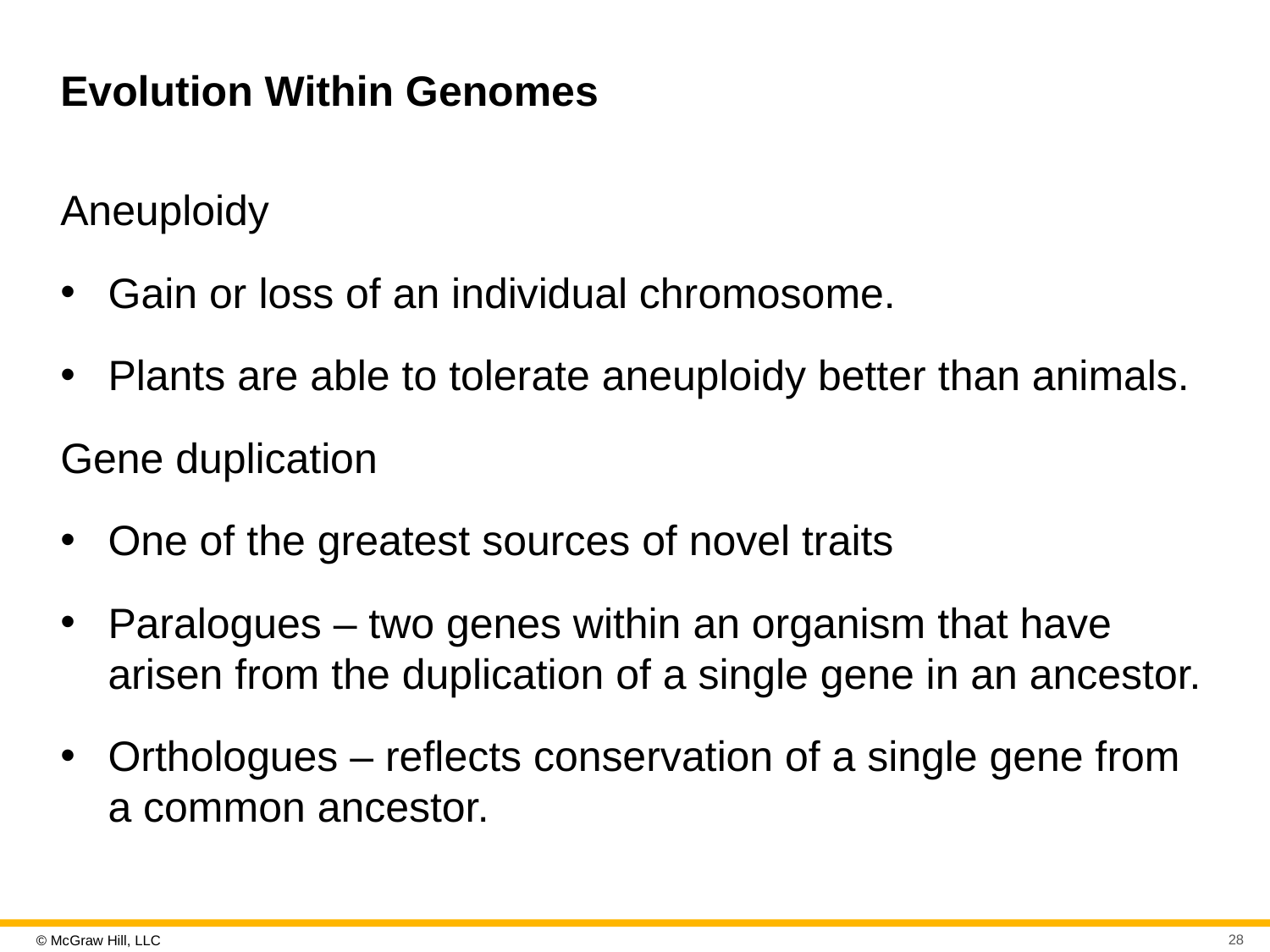

# Evolution Within Genomes
Aneuploidy
Gain or loss of an individual chromosome.
Plants are able to tolerate aneuploidy better than animals.
Gene duplication
One of the greatest sources of novel traits
Paralogues – two genes within an organism that have arisen from the duplication of a single gene in an ancestor.
Orthologues – reflects conservation of a single gene from a common ancestor.
28